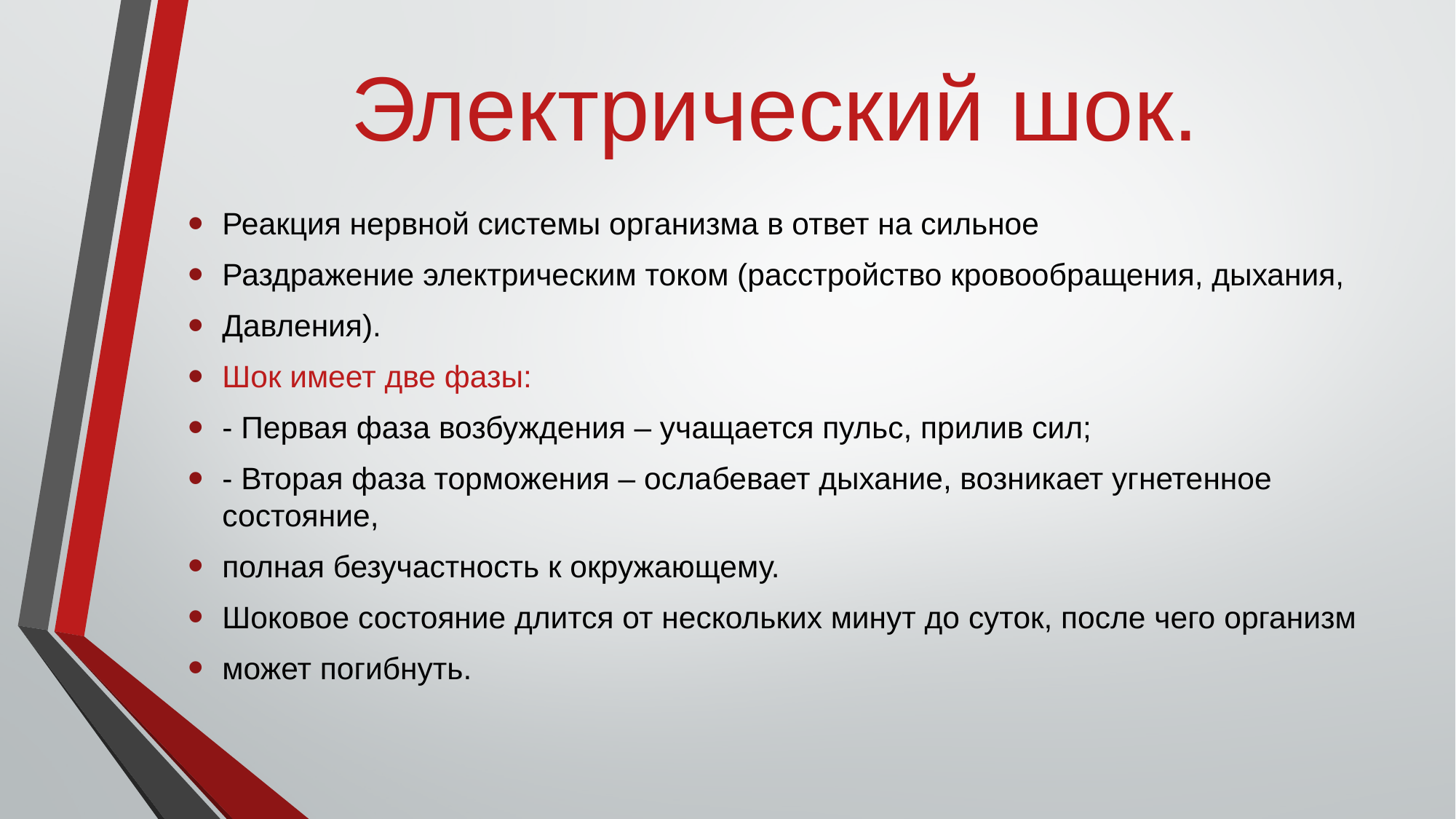

# Электрический шок.
Реакция нервной системы организма в ответ на сильное
Раздражение электрическим током (расстройство кровообращения, дыхания,
Давления).
Шок имеет две фазы:
- Первая фаза возбуждения – учащается пульс, прилив сил;
- Вторая фаза торможения – ослабевает дыхание, возникает угнетенное состояние,
полная безучастность к окружающему.
Шоковое состояние длится от нескольких минут до суток, после чего организм
может погибнуть.